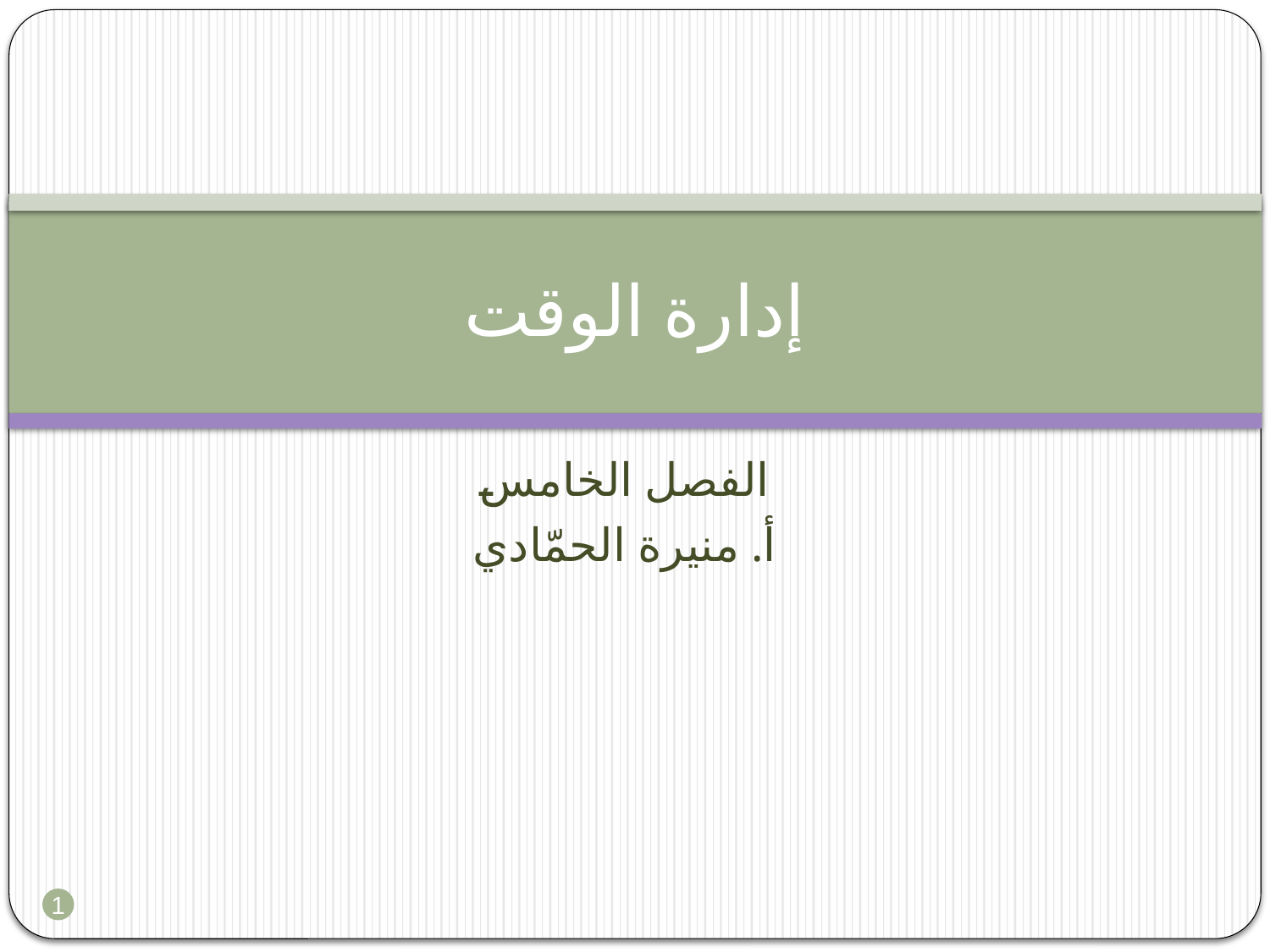

# إدارة الوقت
الفصل الخامس
أ. منيرة الحمّادي
1